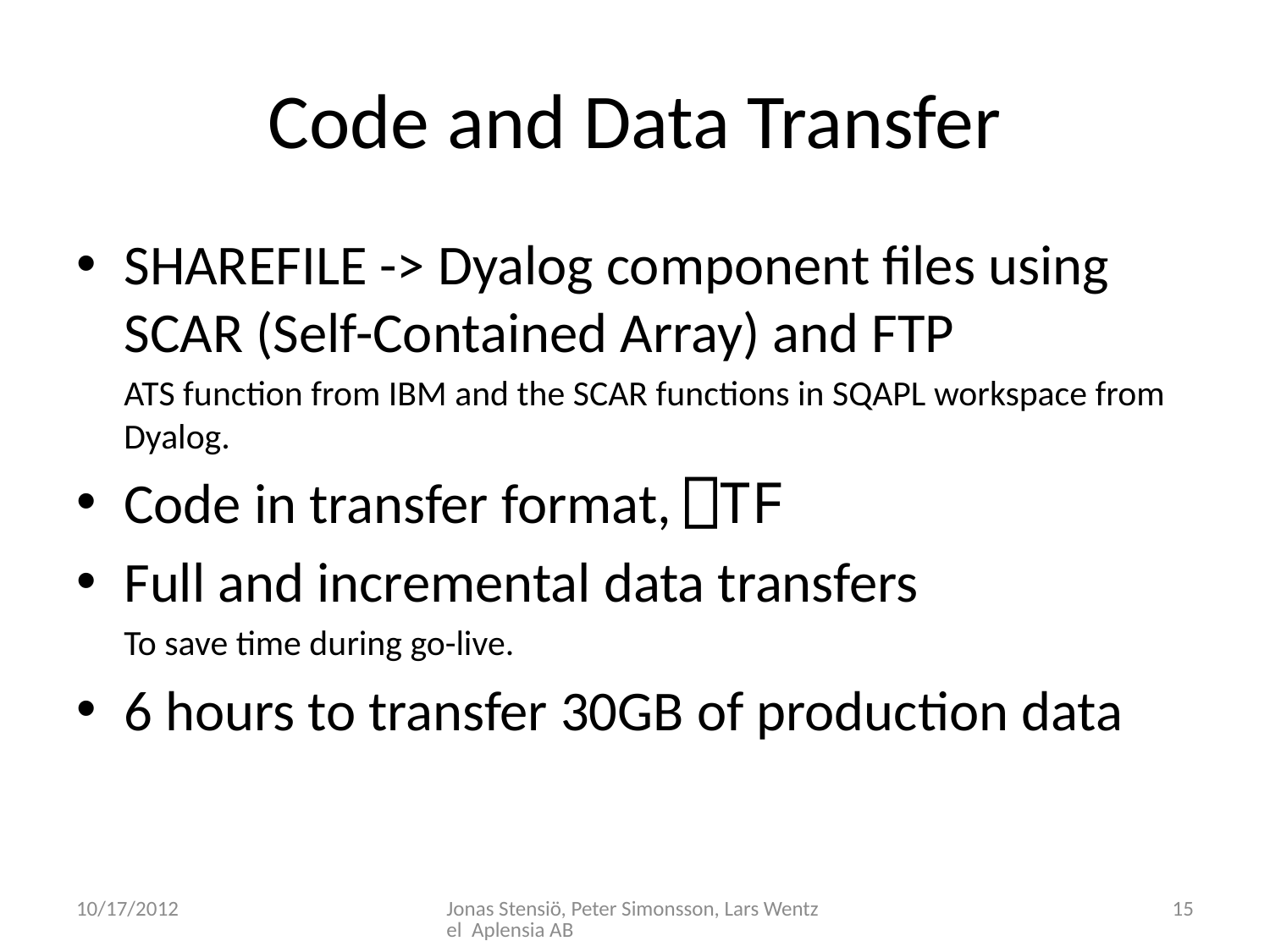

# Code and Data Transfer
SHAREFILE -> Dyalog component files using SCAR (Self-Contained Array) and FTP
	ATS function from IBM and the SCAR functions in SQAPL workspace from Dyalog.
Code in transfer format, ⎕TF
Full and incremental data transfers
	To save time during go-live.
6 hours to transfer 30GB of production data
10/17/2012
Jonas Stensiö, Peter Simonsson, Lars Wentzel  Aplensia AB
15